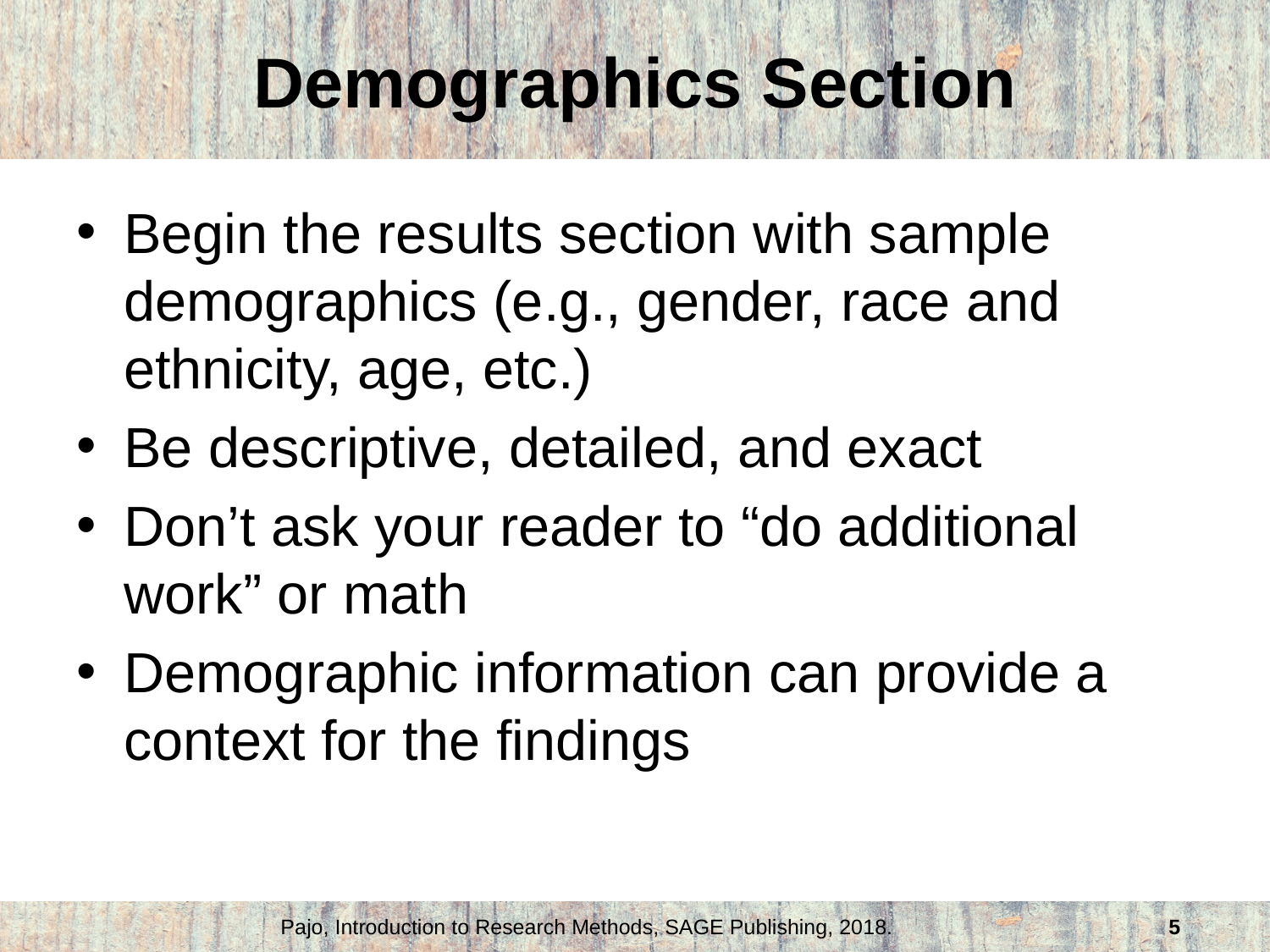

# Demographics Section
Begin the results section with sample demographics (e.g., gender, race and ethnicity, age, etc.)
Be descriptive, detailed, and exact
Don’t ask your reader to “do additional work” or math
Demographic information can provide a context for the findings
Pajo, Introduction to Research Methods, SAGE Publishing, 2018.
5